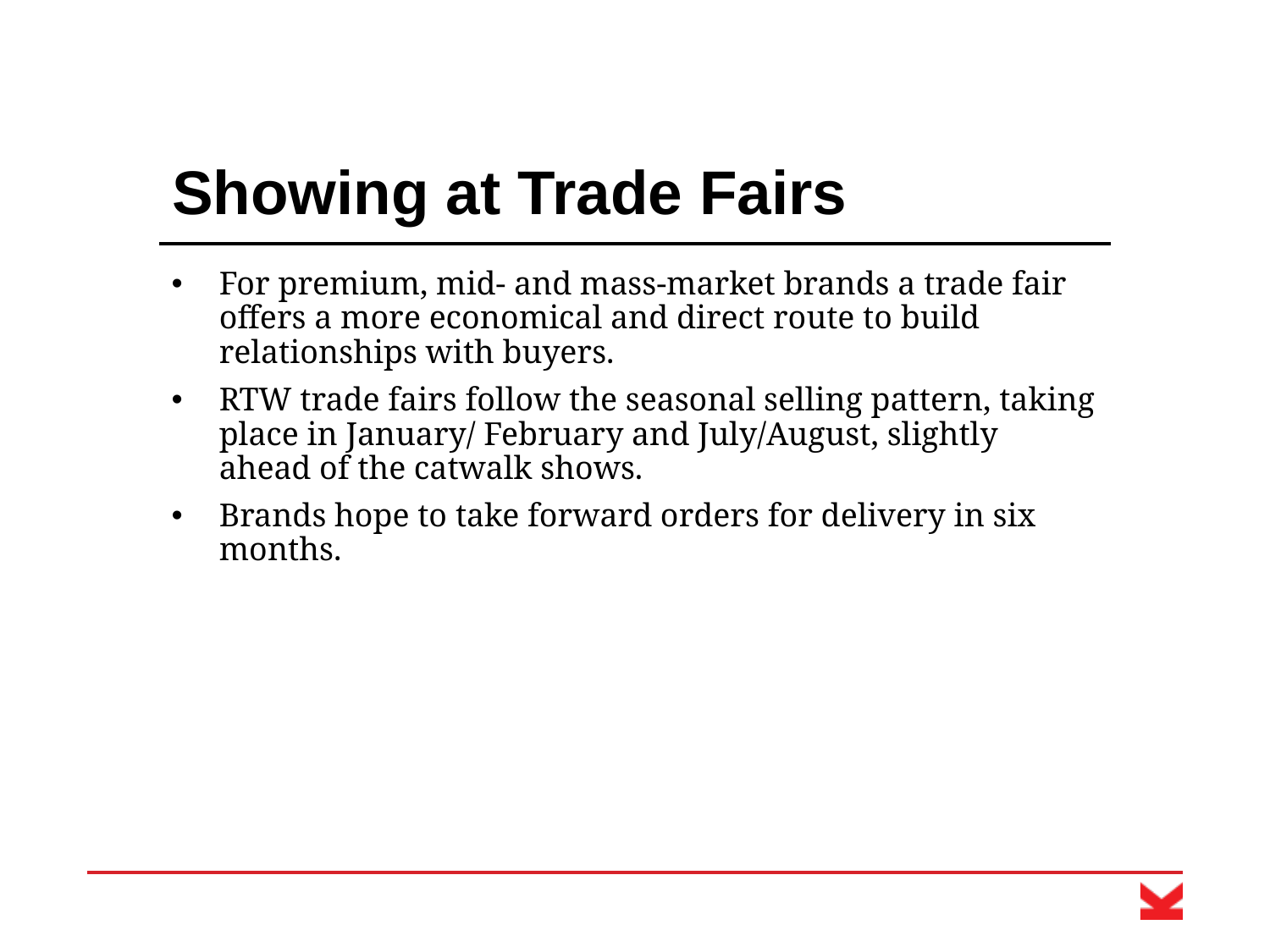

# Showing at Trade Fairs
For premium, mid- and mass-market brands a trade fair offers a more economical and direct route to build relationships with buyers.
RTW trade fairs follow the seasonal selling pattern, taking place in January/ February and July/August, slightly ahead of the catwalk shows.
Brands hope to take forward orders for delivery in six months.